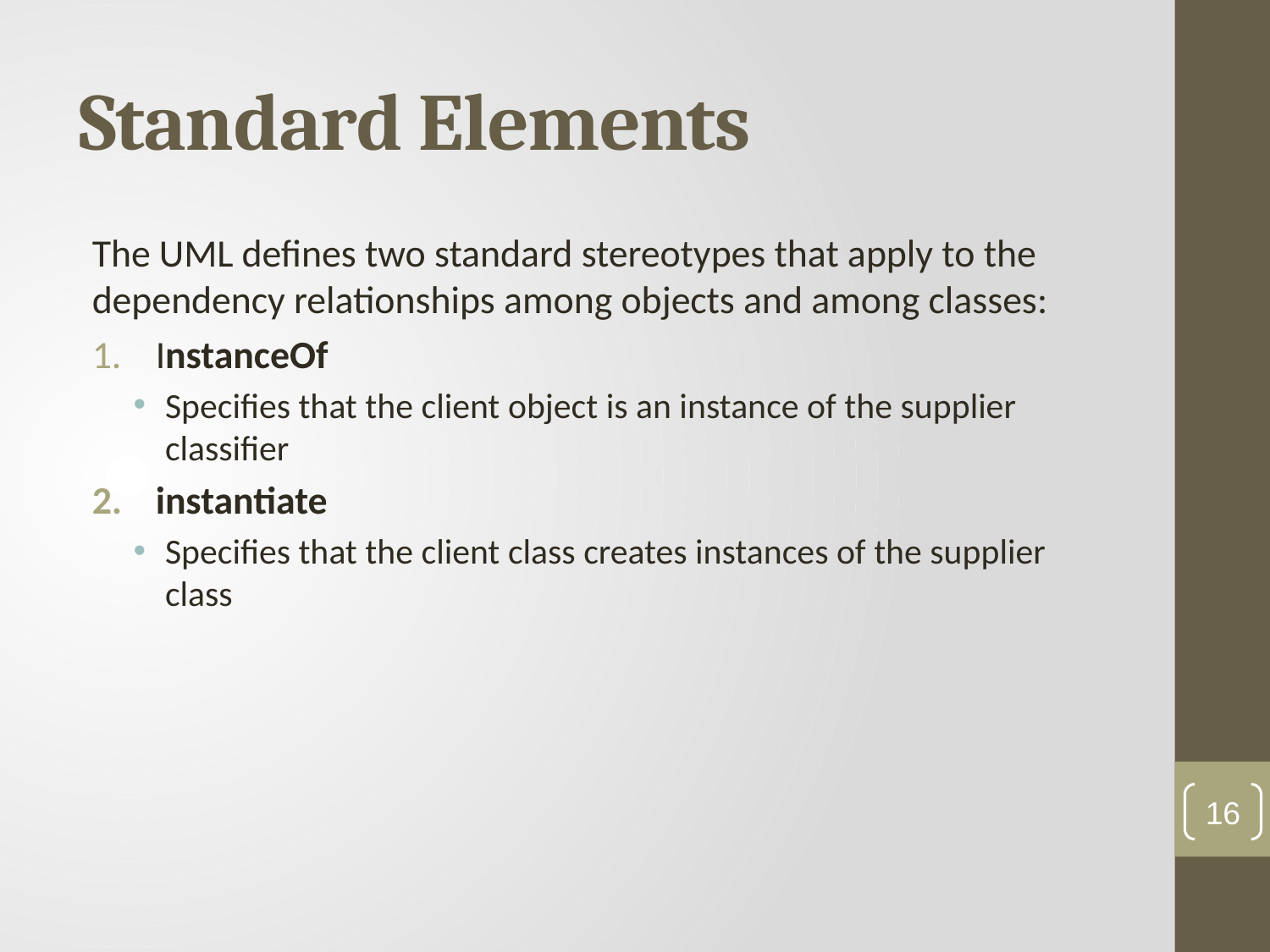

# Standard Elements
The UML defines two standard stereotypes that apply to the dependency relationships among objects and among classes:
InstanceOf
Specifies that the client object is an instance of the supplier classifier
instantiate
Specifies that the client class creates instances of the supplier class
16